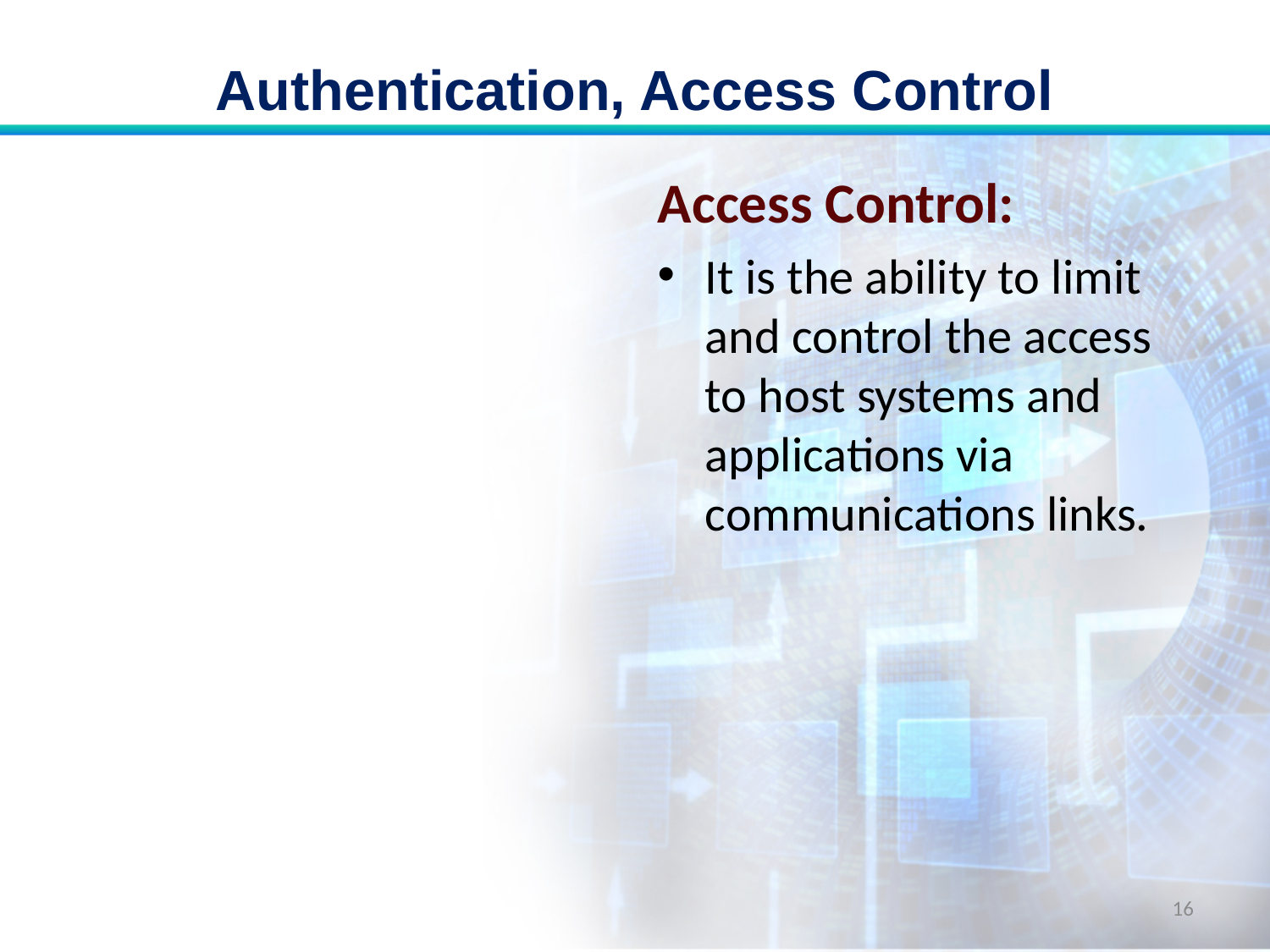

# Authentication, Access Control
Access Control:
It is the ability to limit and control the access to host systems and applications via communications links.

16